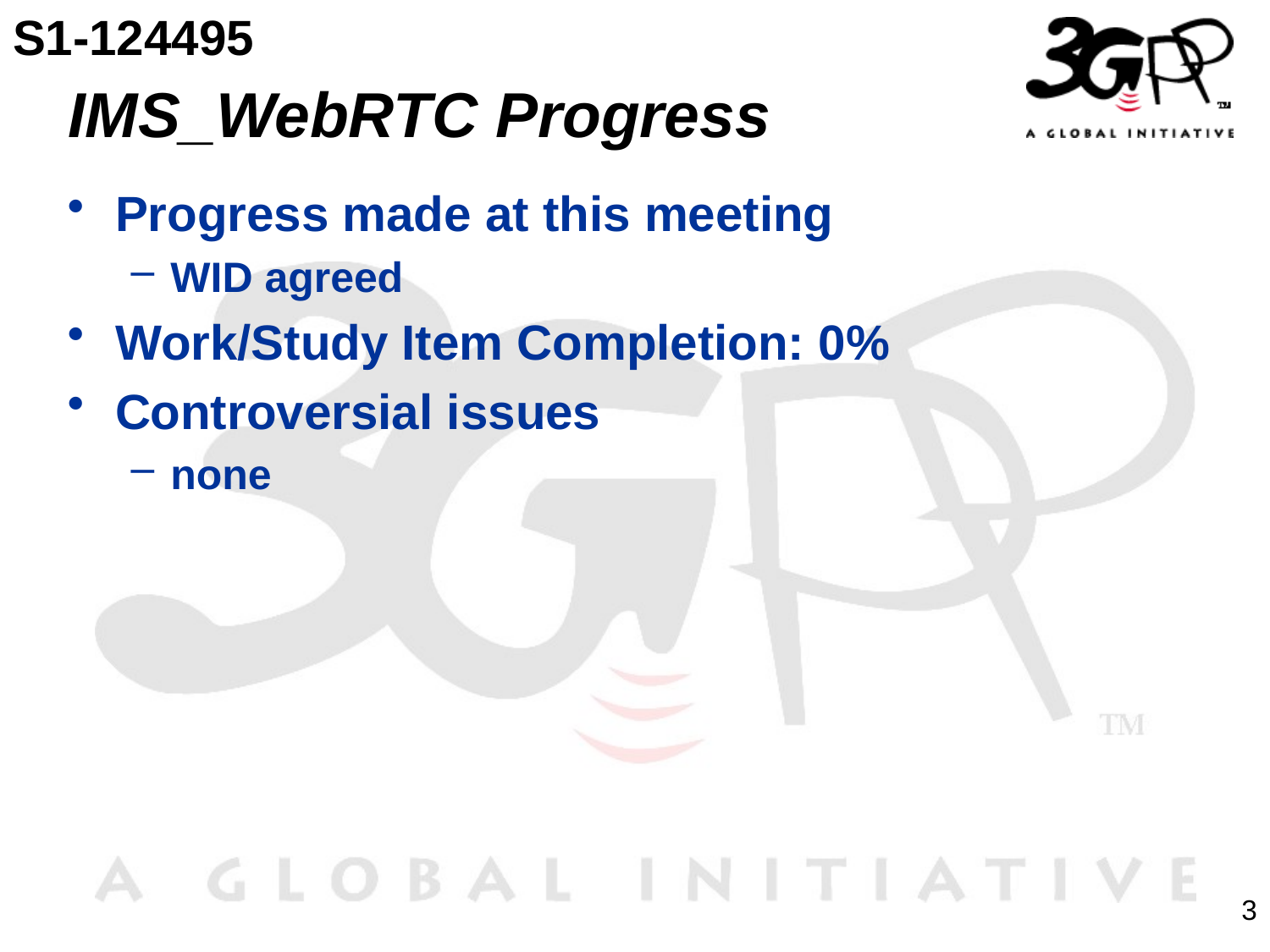

S1-124495
# IMS_WebRTC Progress
Progress made at this meeting
WID agreed
Work/Study Item Completion: 0%
Controversial issues
none

3